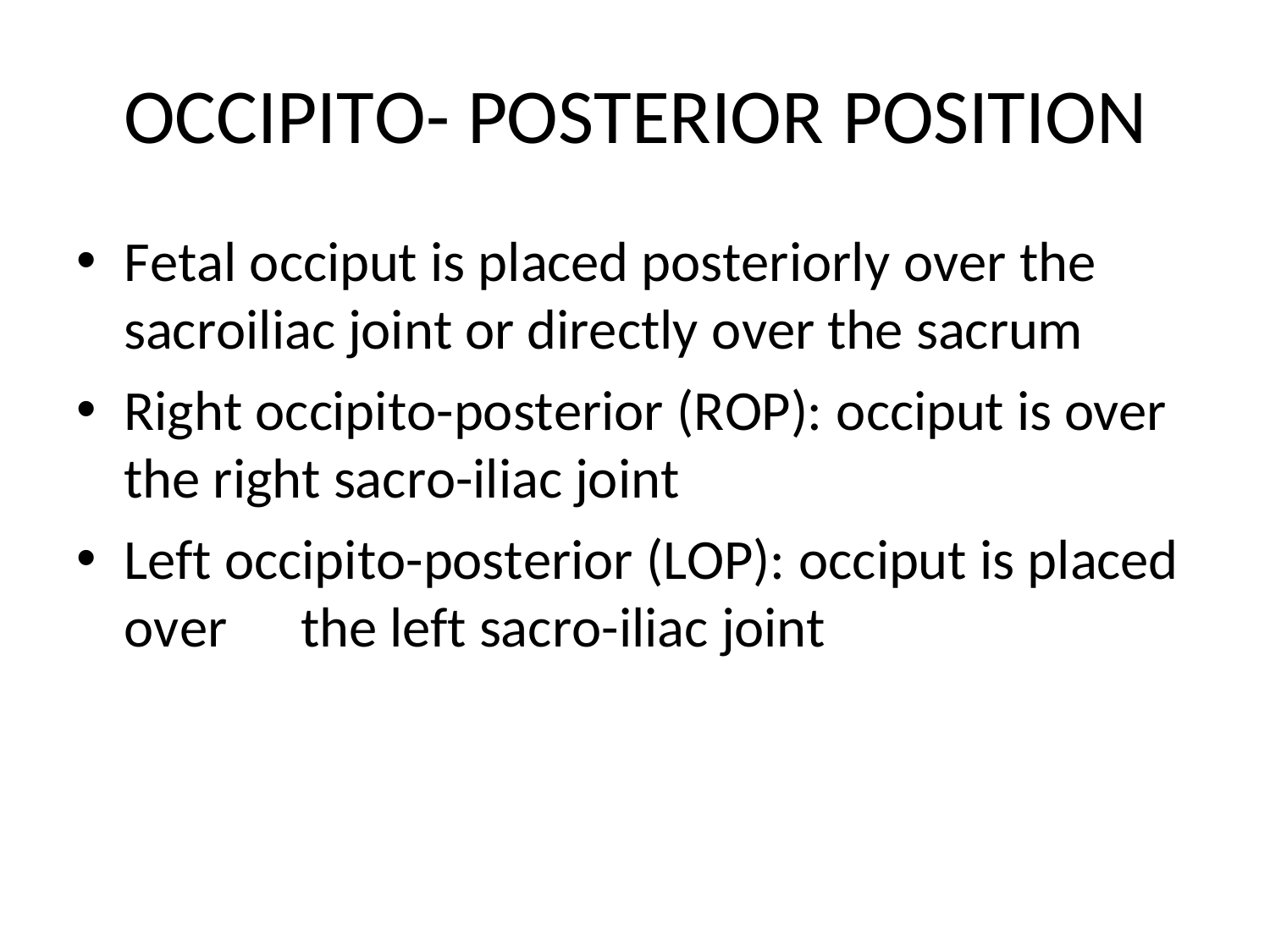

OCCIPITO- POSTERIOR POSITION
Fetal occiput is placed posteriorly over the
sacroiliac joint or directly over the sacrum

Right occipito-posterior (ROP): occiput is over
the right sacro-iliac joint

Left occipito-posterior (LOP): occiput is placed
over	the left sacro-iliac joint